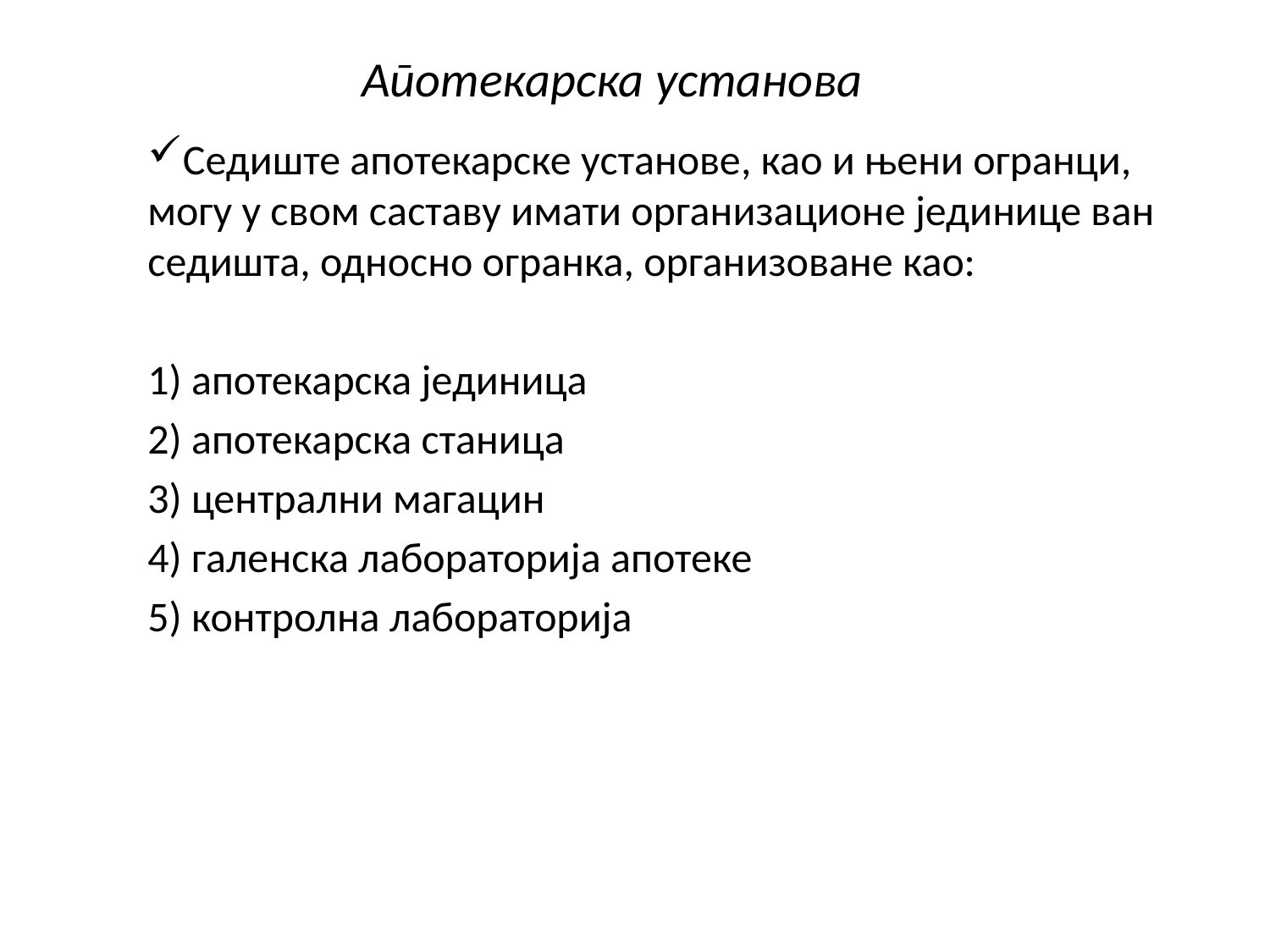

# Апотекарска установа
Седиште апотекарске установе, као и њени огранци, могу у свом саставу имати организационе јединице ван седишта, односно огранка, организоване као:

1) апотекарска јединица
2) апотекарска станица
3) централни магацин
4) галенска лабораторија апотеке
5) контролна лабораторија